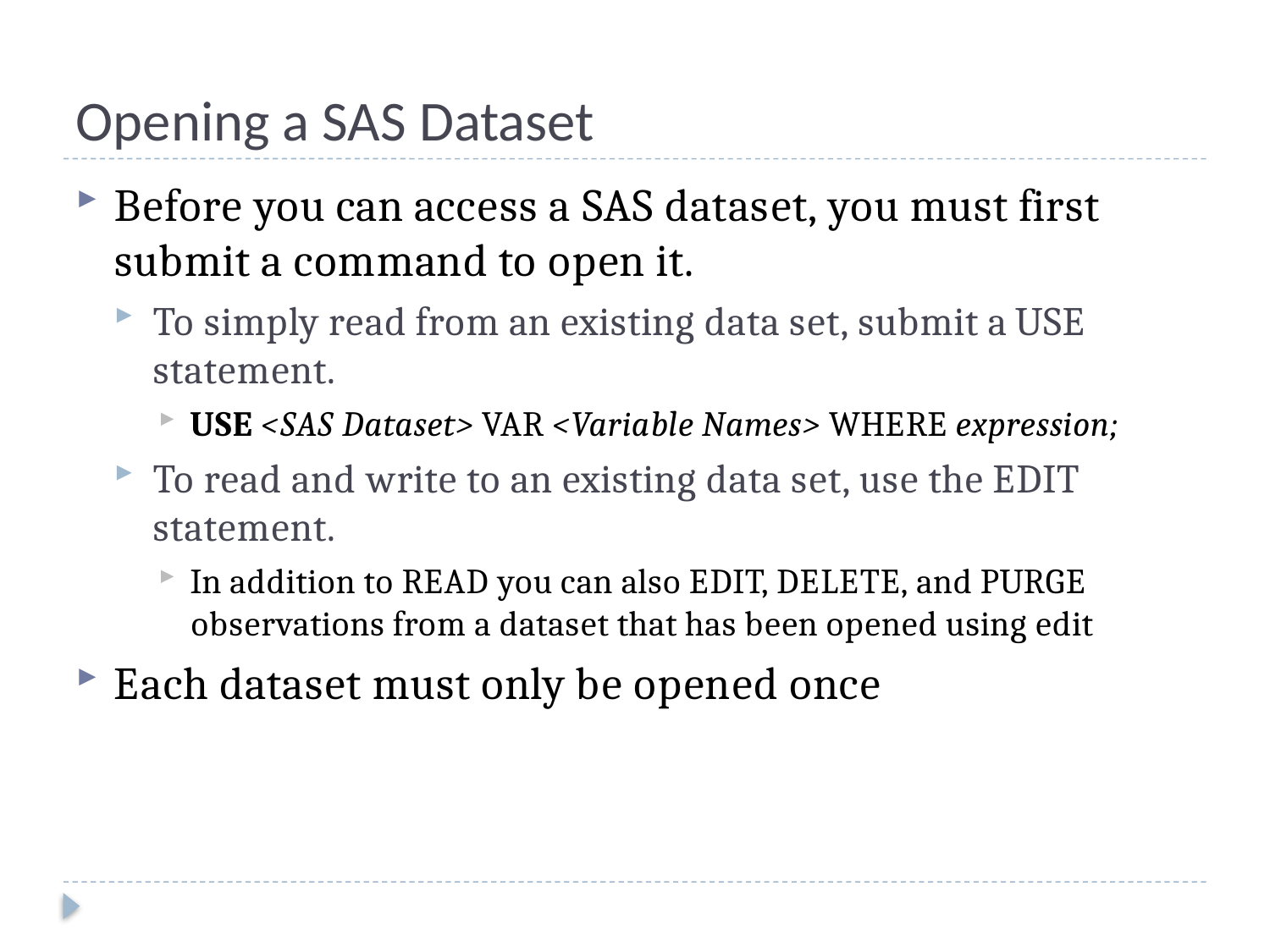

# Opening a SAS Dataset
Before you can access a SAS dataset, you must first submit a command to open it.
To simply read from an existing data set, submit a USE statement.
USE <SAS Dataset> VAR <Variable Names> WHERE expression;
To read and write to an existing data set, use the EDIT statement.
In addition to READ you can also EDIT, DELETE, and PURGE observations from a dataset that has been opened using edit
Each dataset must only be opened once